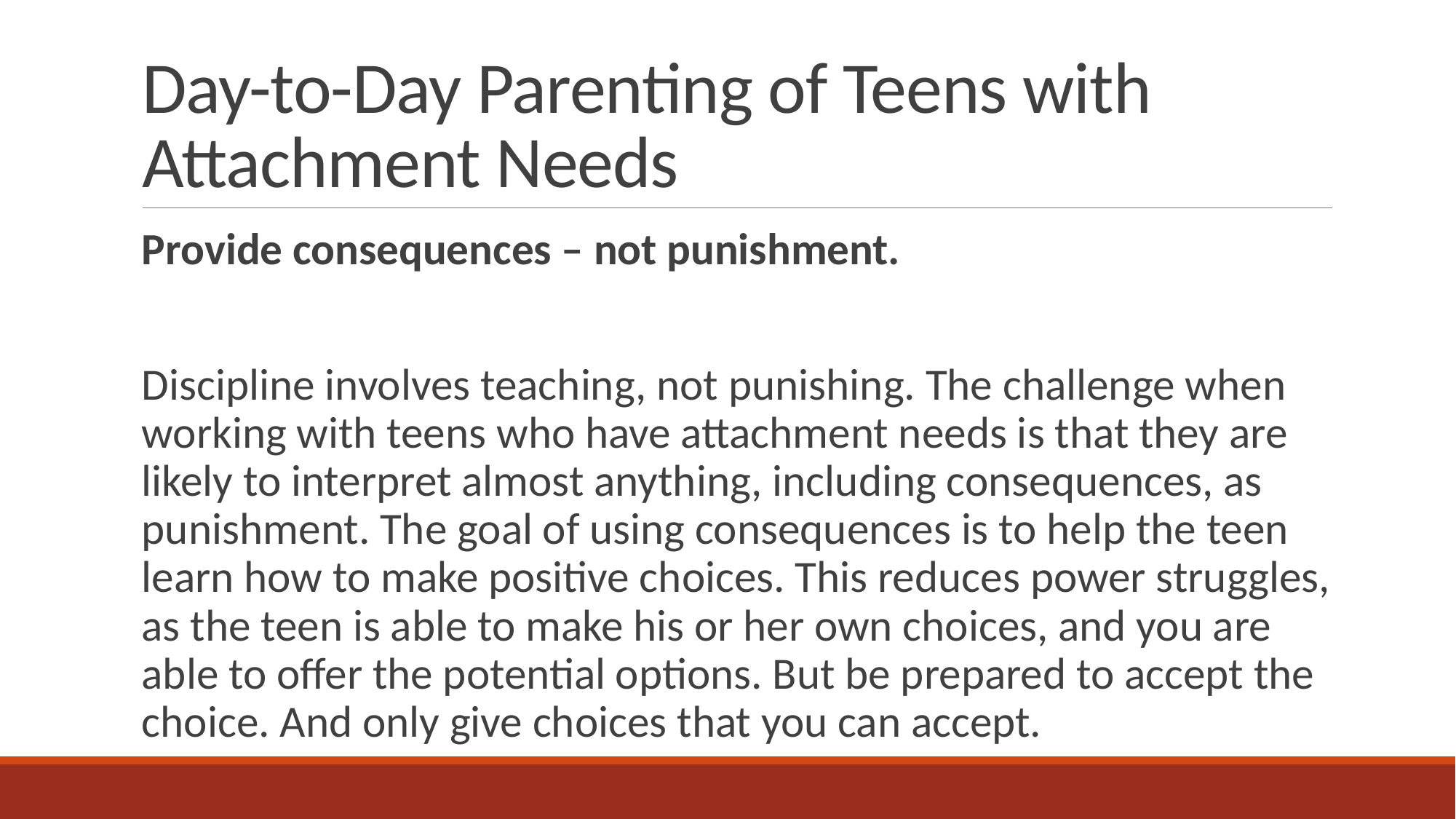

# Day-to-Day Parenting of Teens with Attachment Needs
Provide consequences – not punishment.

Discipline involves teaching, not punishing. The challenge when working with teens who have attachment needs is that they are likely to interpret almost anything, including consequences, as punishment. The goal of using consequences is to help the teen learn how to make positive choices. This reduces power struggles, as the teen is able to make his or her own choices, and you are able to offer the potential options. But be prepared to accept the choice. And only give choices that you can accept.